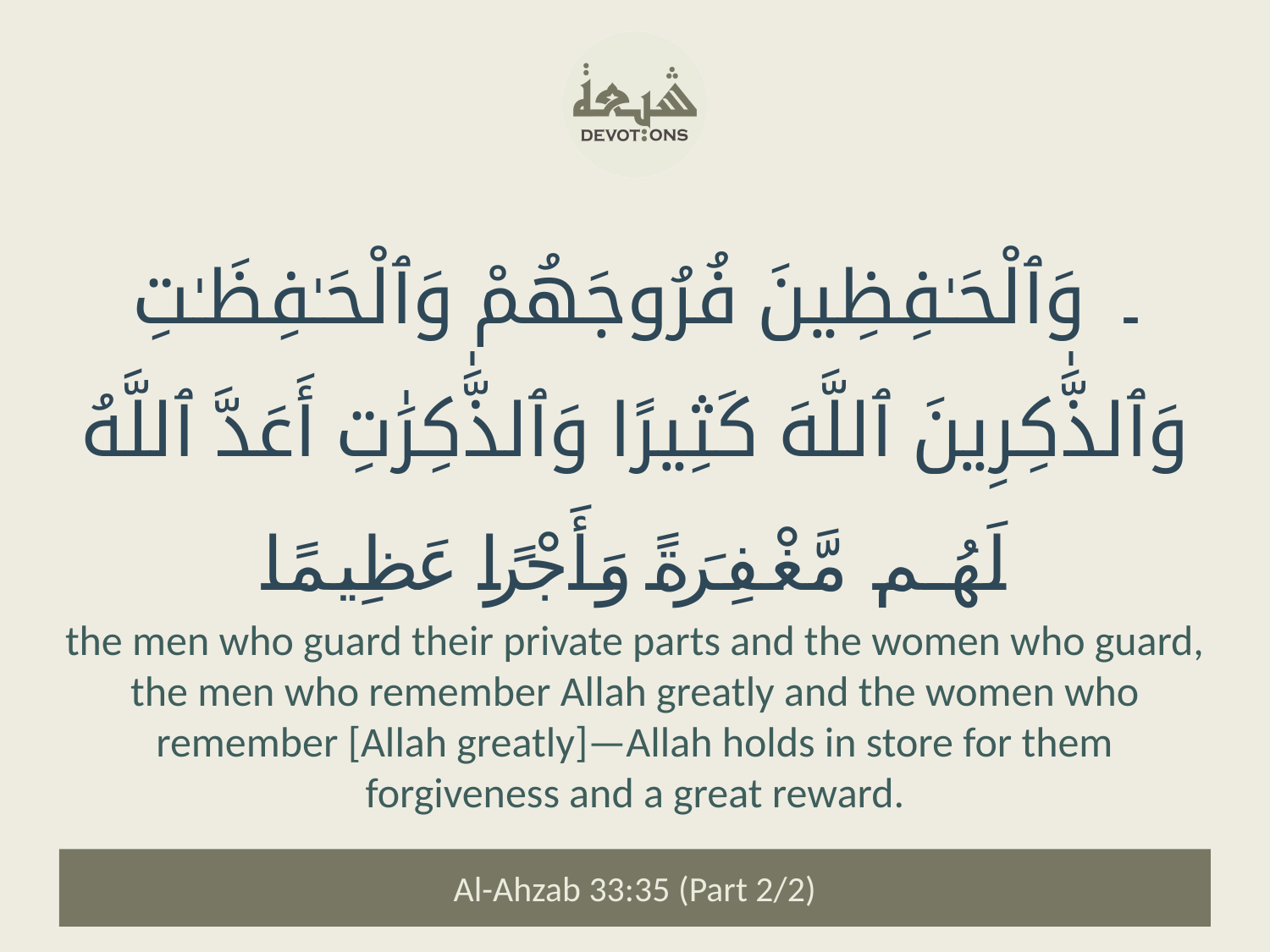

۔  وَٱلْحَـٰفِظِينَ فُرُوجَهُمْ وَٱلْحَـٰفِظَـٰتِ وَٱلذَّٰكِرِينَ ٱللَّهَ كَثِيرًا وَٱلذَّٰكِرَٰتِ أَعَدَّ ٱللَّهُ لَهُم مَّغْفِرَةً وَأَجْرًا عَظِيمًا
the men who guard their private parts and the women who guard, the men who remember Allah greatly and the women who remember [Allah greatly]—Allah holds in store for them forgiveness and a great reward.
Al-Ahzab 33:35 (Part 2/2)